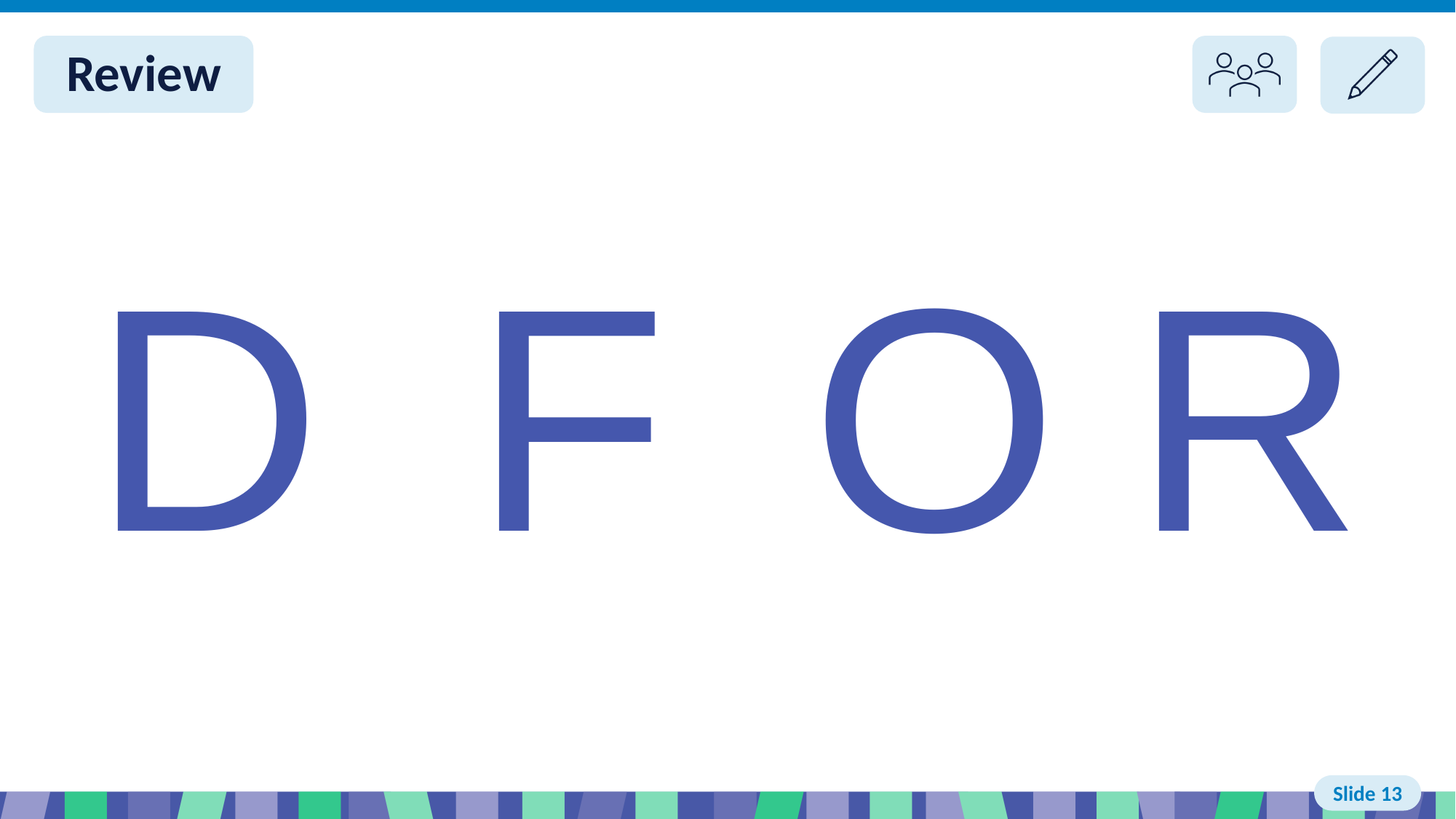

# Slide 13 Review
F
R
D
O